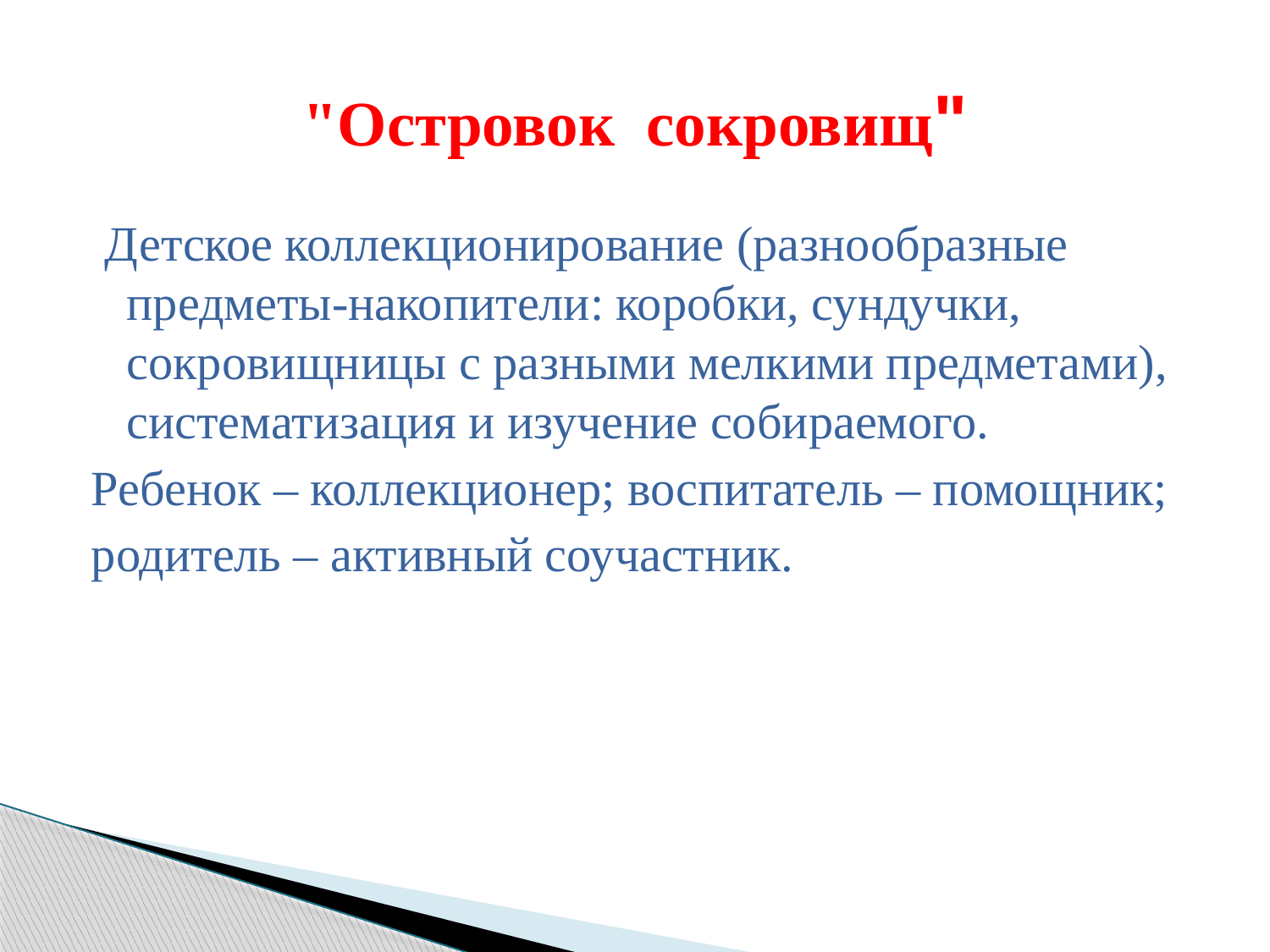

# "Островок  сокровищ"
 Детское коллекционирование (разнообразные предметы-накопители: коробки, сундучки, сокровищницы с разными мелкими предметами), систематизация и изучение собираемого.
Ребенок – коллекционер; воспитатель – помощник;
родитель – активный соучастник.